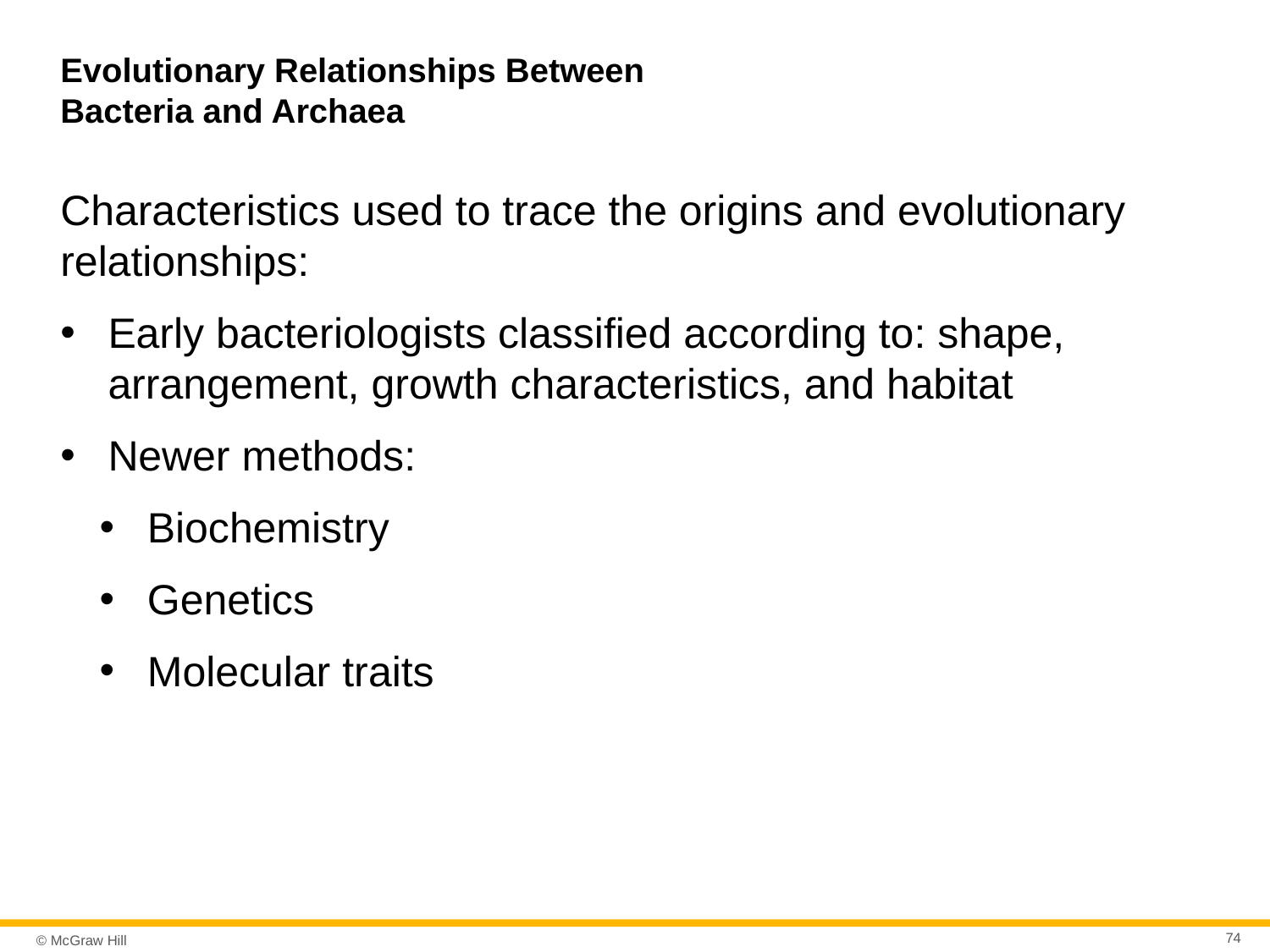

# Evolutionary Relationships Between Bacteria and Archaea
Characteristics used to trace the origins and evolutionary relationships:
Early bacteriologists classified according to: shape, arrangement, growth characteristics, and habitat
Newer methods:
Biochemistry
Genetics
Molecular traits